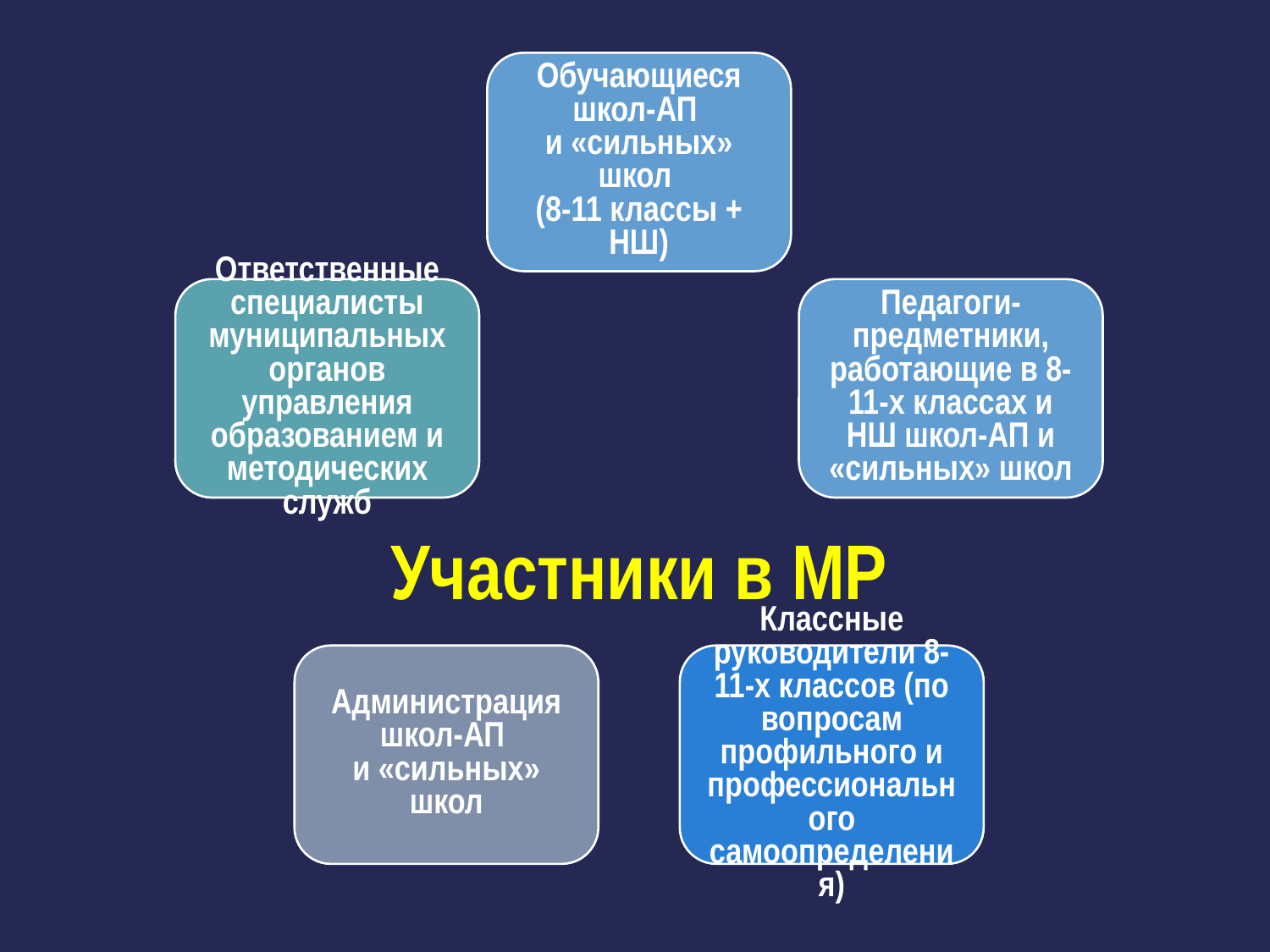

Ответственные специалисты муниципальных органов управления образованием и методических служб
Администрация школ-АП
и «сильных» школ
Педагоги-предметники, работающие в 8-11-х классах и НШ школ-АП и «сильных» школ
Обучающиеся школ-АП
и «сильных» школ
(8-11 классы + НШ)
Участники в МР